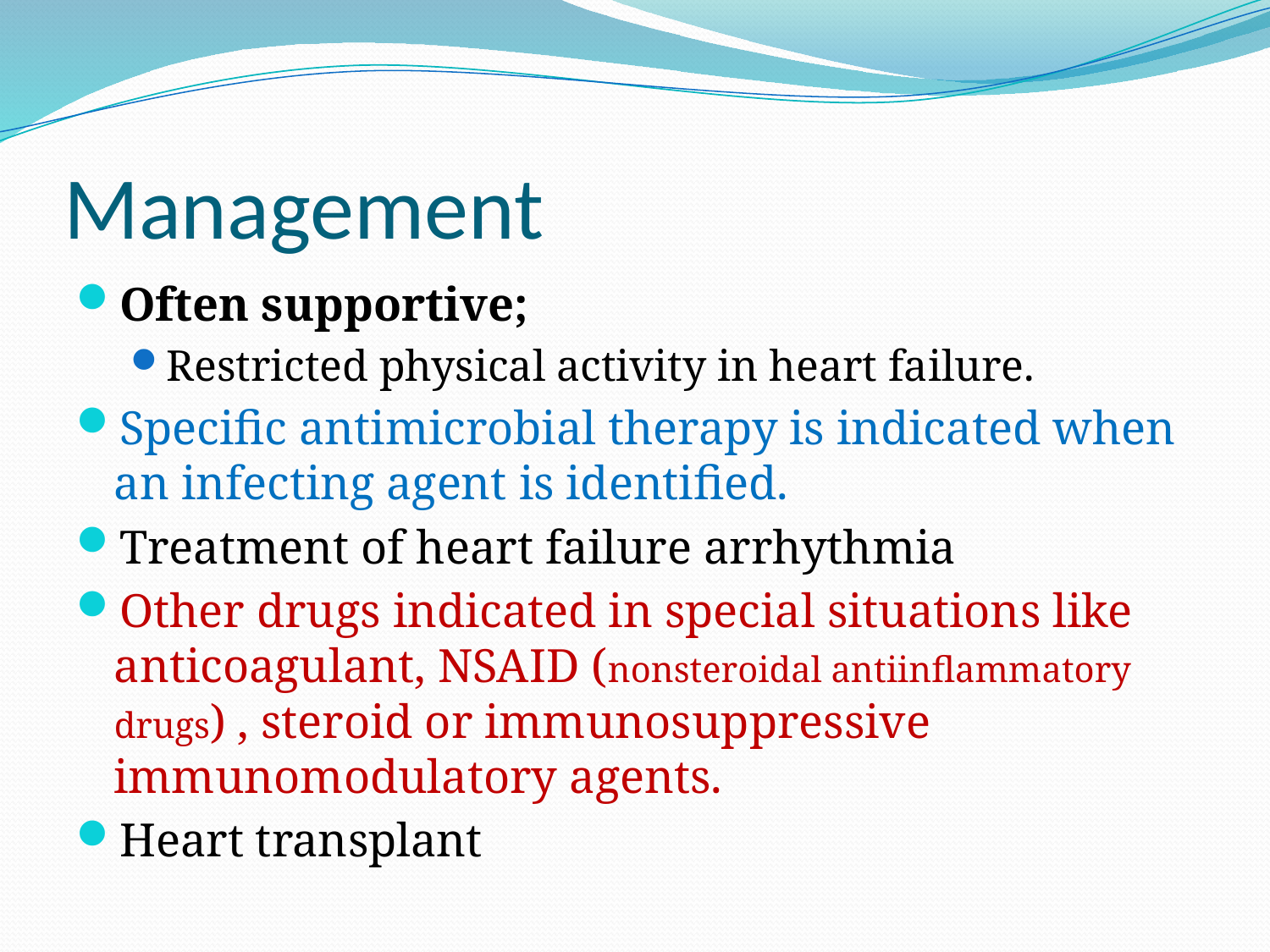

# Management
Often supportive;
Restricted physical activity in heart failure.
Specific antimicrobial therapy is indicated when an infecting agent is identified.
Treatment of heart failure arrhythmia
Other drugs indicated in special situations like anticoagulant, NSAID (nonsteroidal antiinflammatory drugs) , steroid or immunosuppressive immunomodulatory agents.
Heart transplant